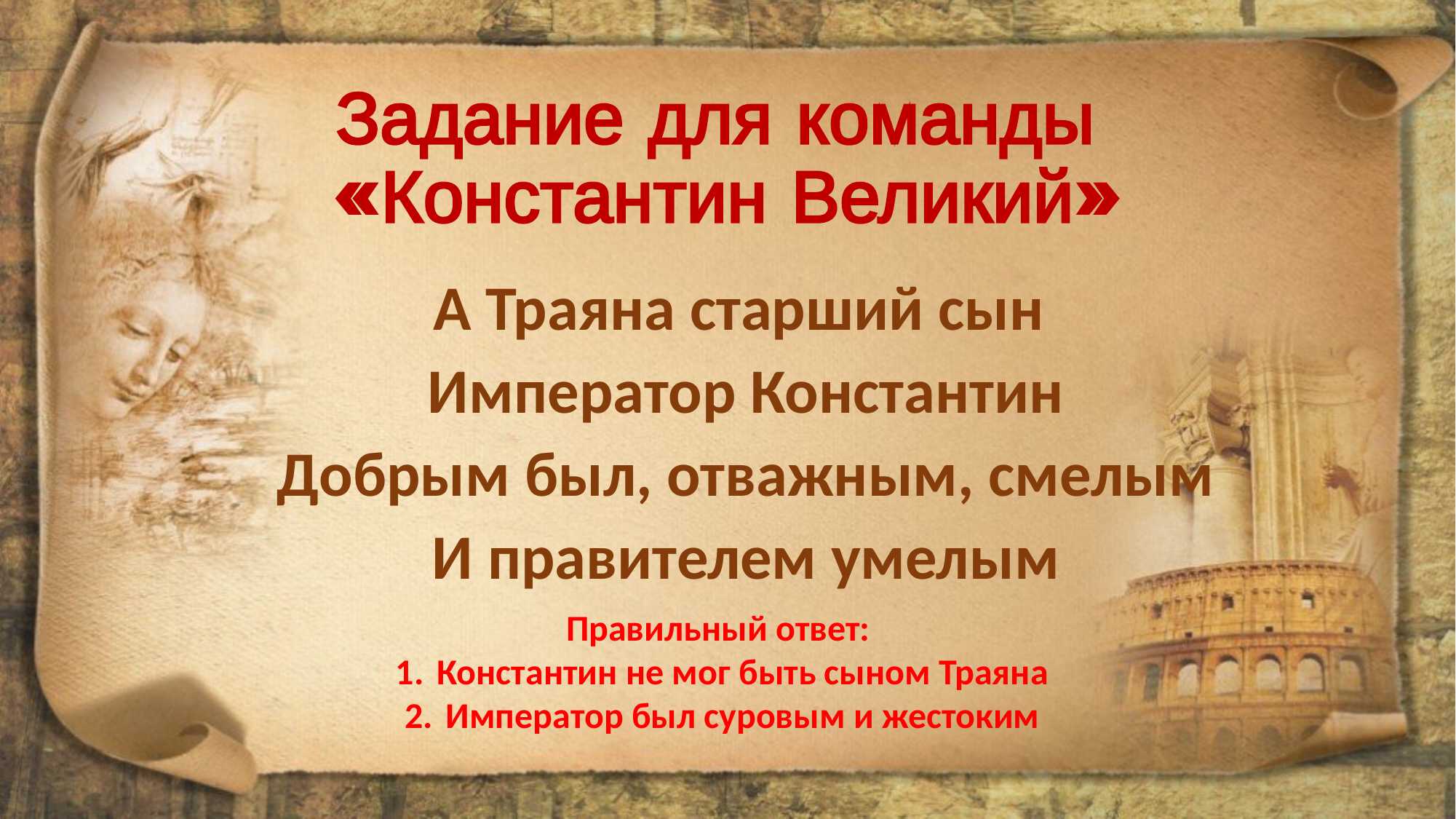

# Задание для команды «Константин Великий»
А Траяна старший сын
Император Константин
Добрым был, отважным, смелым
И правителем умелым
Правильный ответ:
Константин не мог быть сыном Траяна
Император был суровым и жестоким